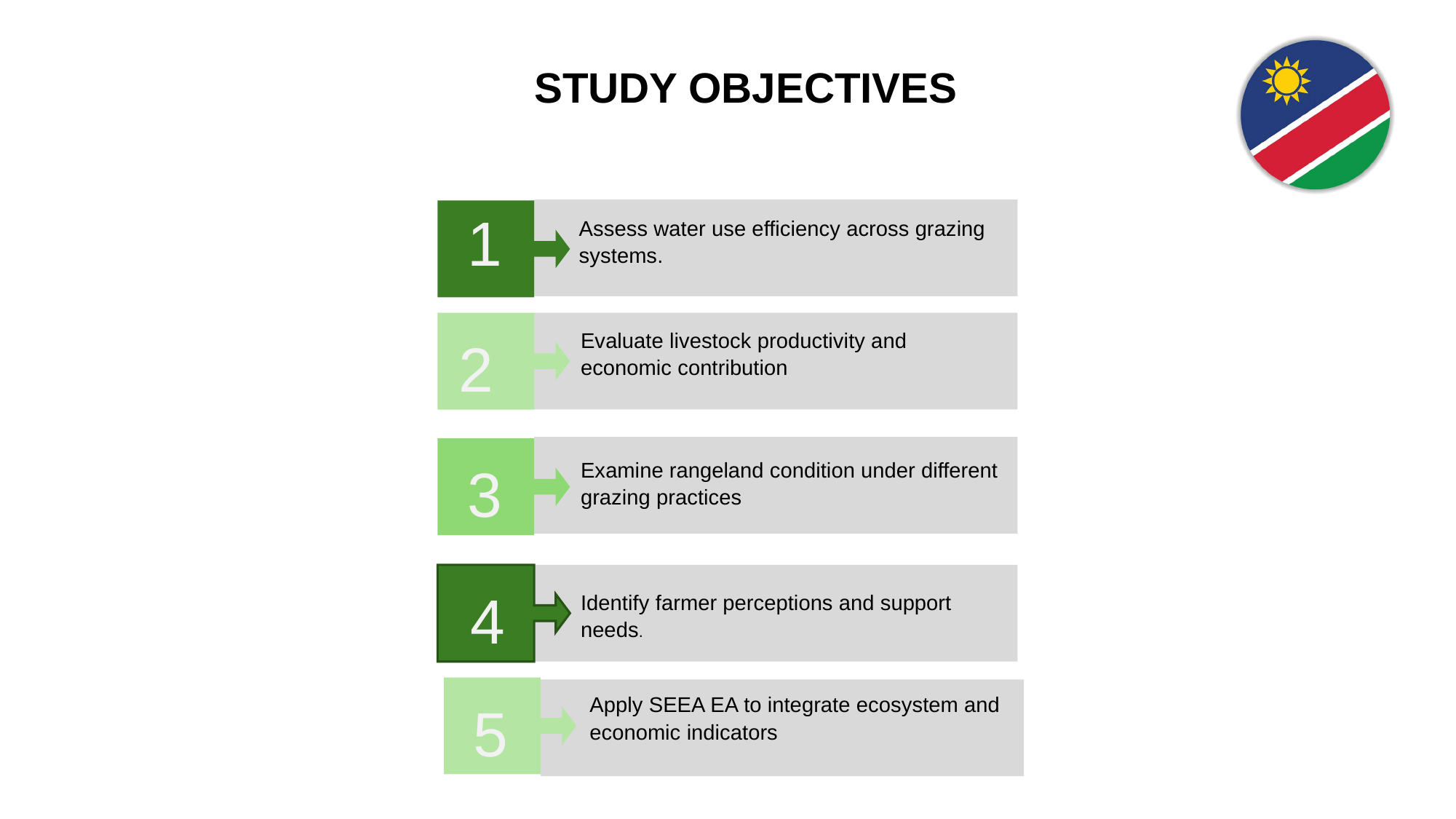

STUDY OBJECTIVES

Assess water use efficiency across grazing systems.
1

2
Evaluate livestock productivity and economic contribution

3
Examine rangeland condition under different grazing practices

4
Identify farmer perceptions and support needs.

Apply SEEA EA to integrate ecosystem and economic indicators

5